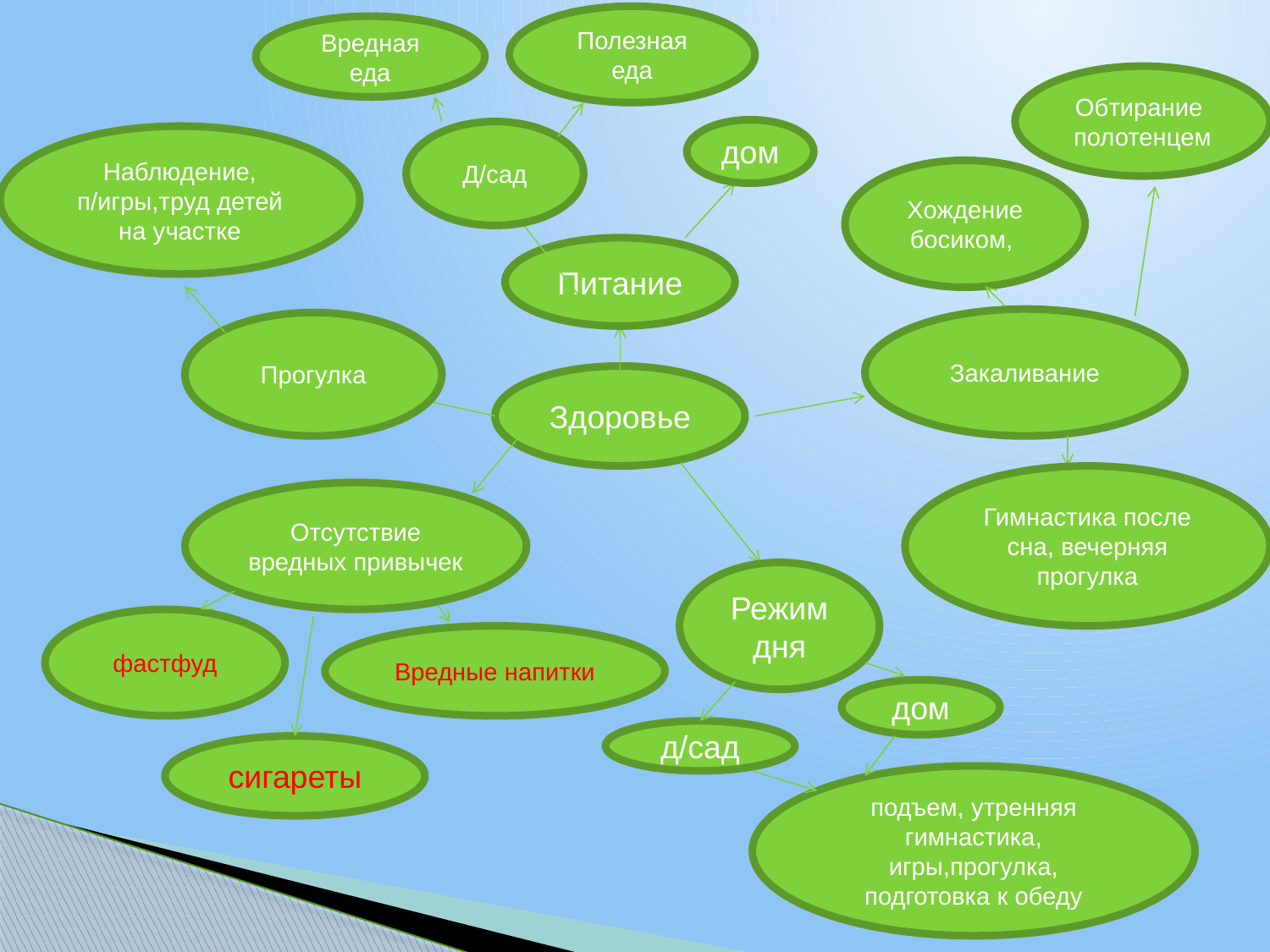

Полезная еда
Вредная еда
Обтирание  полотенцем
дом
Д/сад
Наблюдение, п/игры,труд детей на участке
Хождение босиком,
Питание
Закаливание
Прогулка
Здоровье
Гимнастика после сна, вечерняя прогулка
Отсутствие вредных привычек
Режим дня
фастфуд
Вредные напитки
дом
д/сад
сигареты
подъем, утренняя гимнастика, игры,прогулка, подготовка к обеду